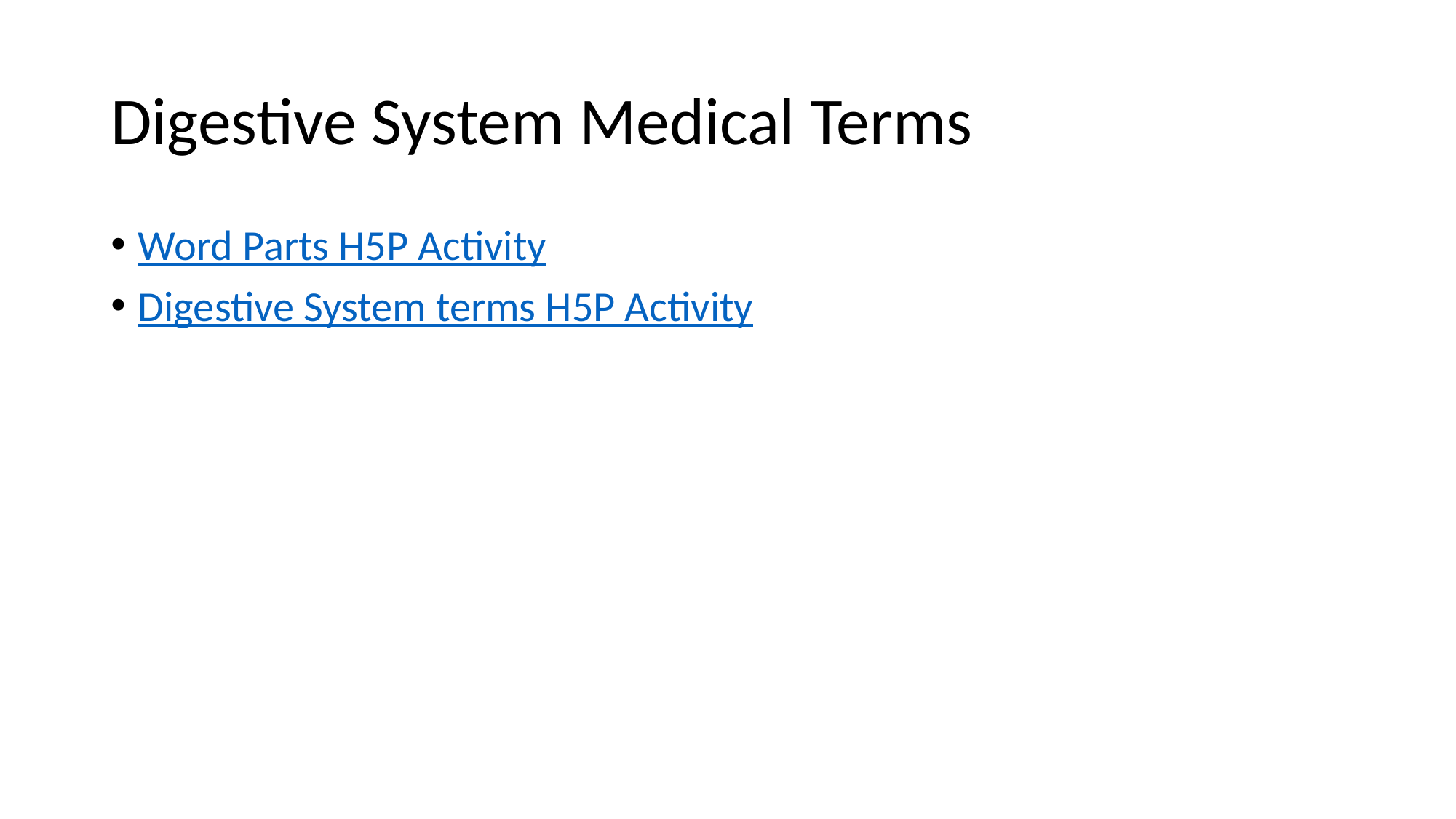

# Digestive System Medical Terms
Word Parts H5P Activity
Digestive System terms H5P Activity